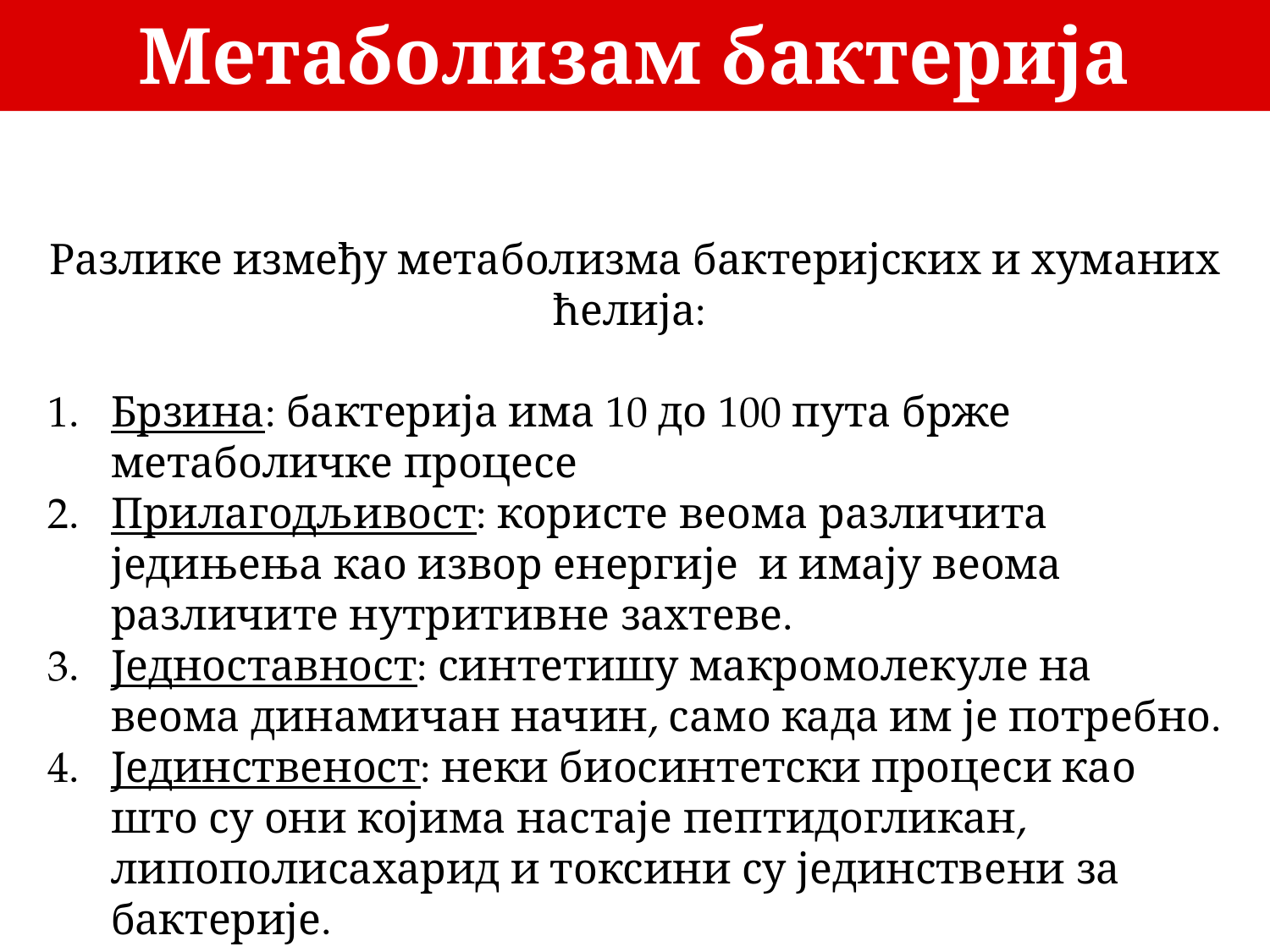

Метаболизам бактерија
Разлике између метаболизма бактеријских и хуманих ћелија:

Брзина: бактерија има 10 до 100 пута брже метаболичке процесе
Прилагодљивост: користе веома различита једињења као извор енергије  и имају веома различите нутритивне захтеве.
Једноставност: синтетишу макромолекуле на веома динамичан начин, само када им је потребно.
Јединственост: неки биосинтетски процеси као што су они којима настаје пептидогликан, липополисахарид и токсини су јединствени за бактерије.